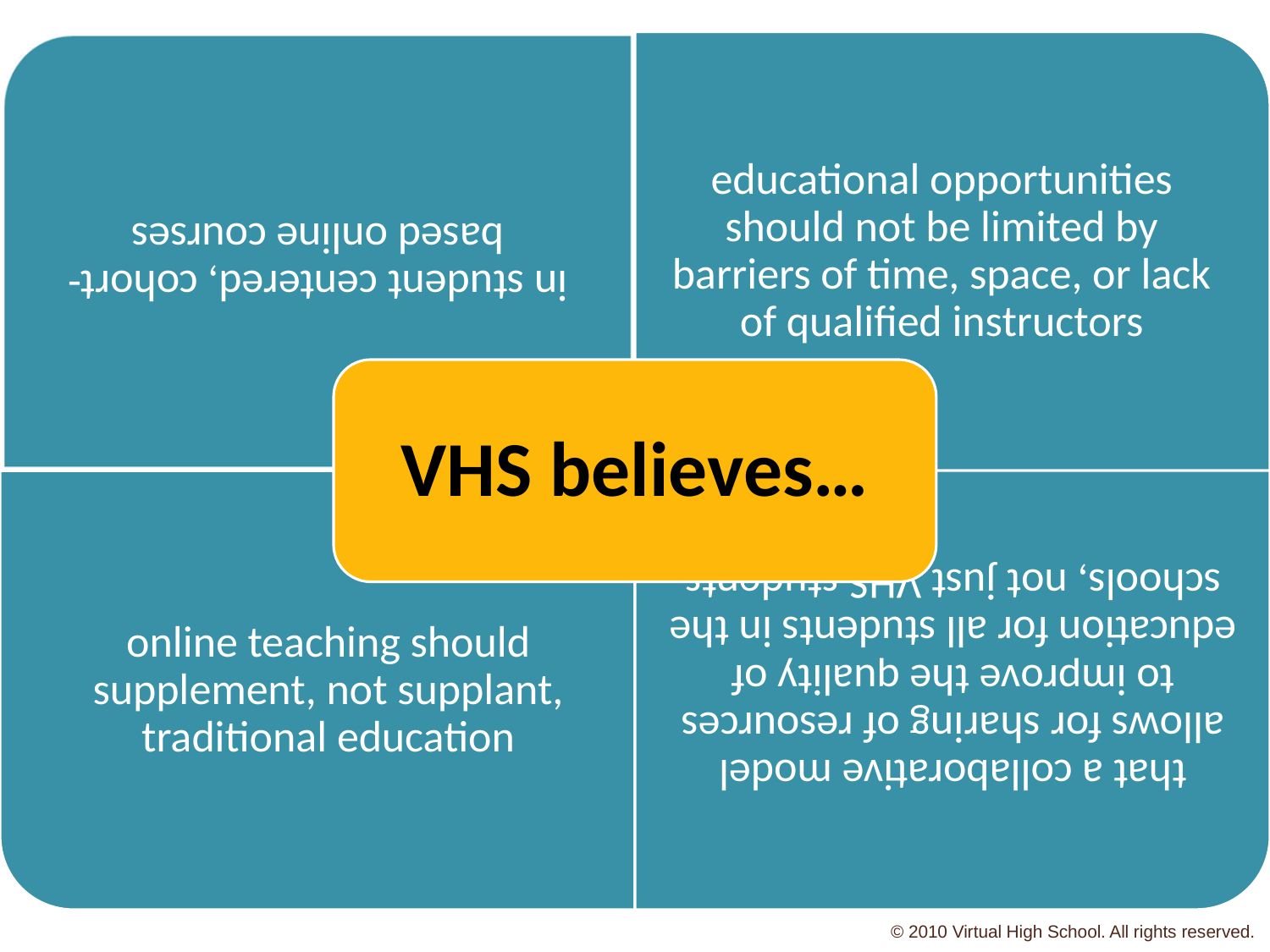

in student centered, cohort-based online courses
educational opportunities should not be limited by barriers of time, space, or lack of qualified instructors
online teaching should supplement, not supplant, traditional education
that a collaborative model allows for sharing of resources to improve the quality of education for all students in the schools, not just VHS students
VHS believes…